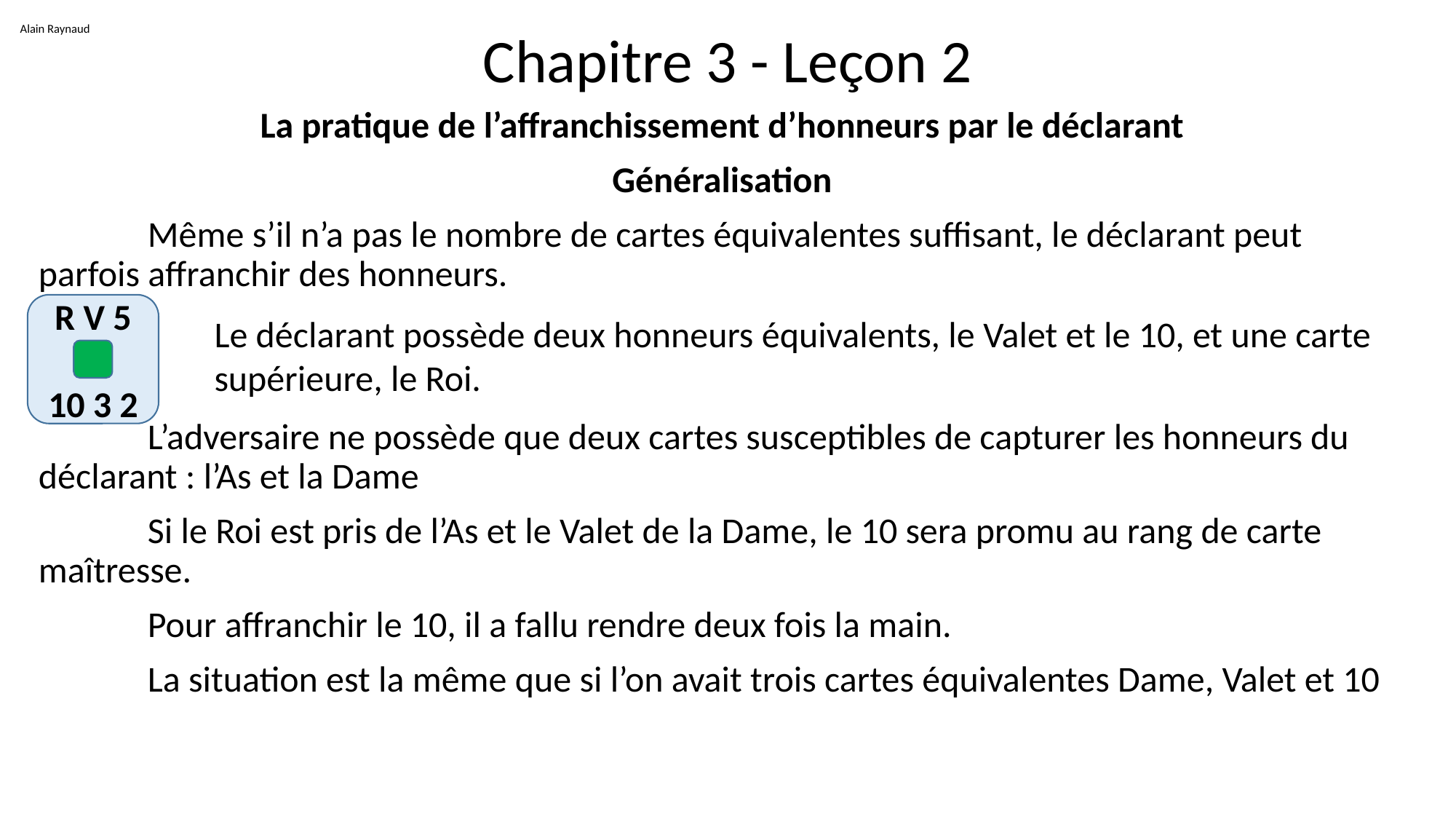

Alain Raynaud
# Chapitre 3 - Leçon 2
La pratique de l’affranchissement d’honneurs par le déclarant
Généralisation
	Même s’il n’a pas le nombre de cartes équivalentes suffisant, le déclarant peut parfois affranchir des honneurs.

	L’adversaire ne possède que deux cartes susceptibles de capturer les honneurs du déclarant : l’As et la Dame
	Si le Roi est pris de l’As et le Valet de la Dame, le 10 sera promu au rang de carte maîtresse.
	Pour affranchir le 10, il a fallu rendre deux fois la main.
	La situation est la même que si l’on avait trois cartes équivalentes Dame, Valet et 10
R V 5

10 3 2

Le déclarant possède deux honneurs équivalents, le Valet et le 10, et une carte supérieure, le Roi.